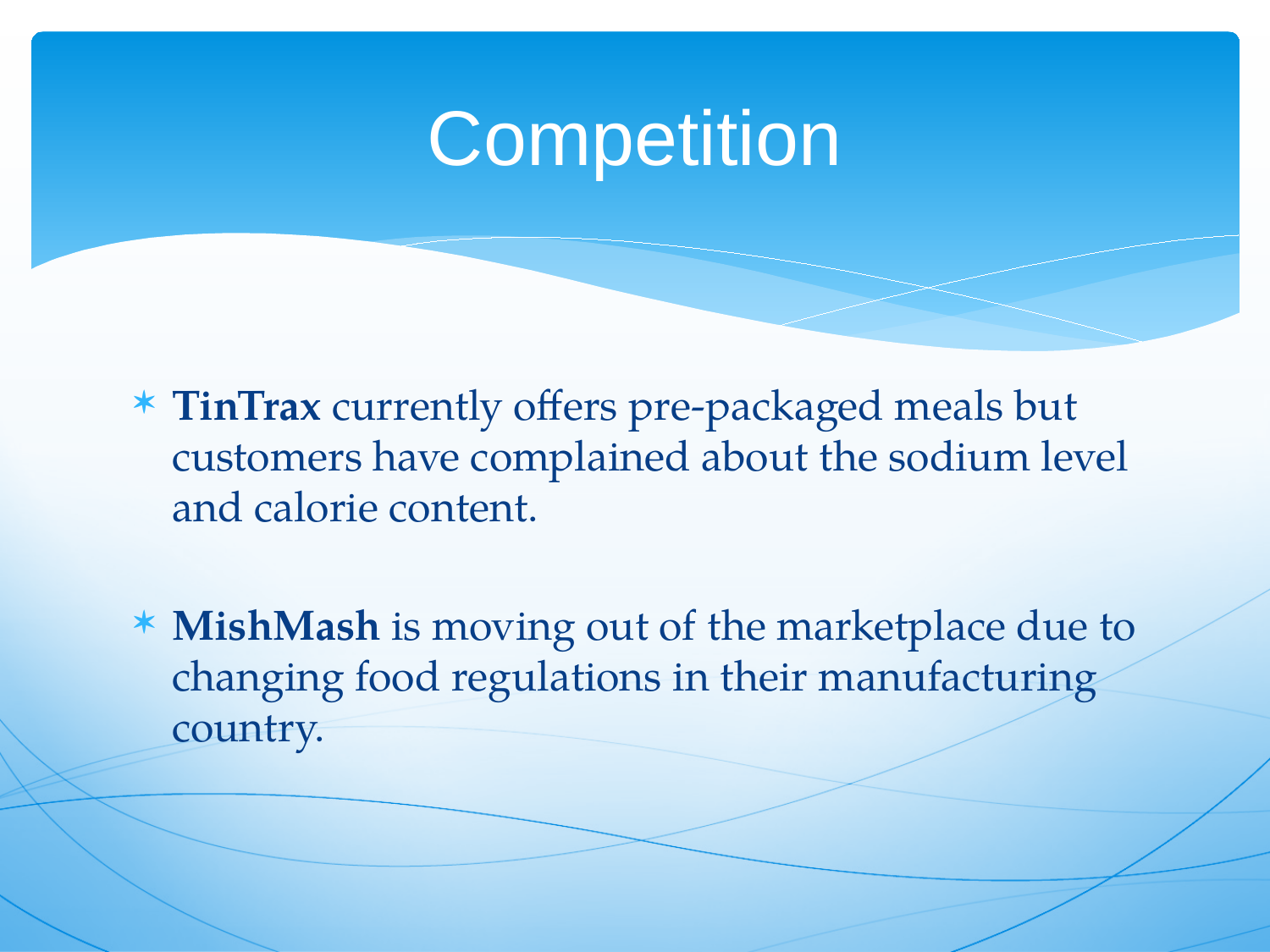

# Competition
TinTrax currently offers pre-packaged meals but customers have complained about the sodium level and calorie content.

MishMash is moving out of the marketplace due to changing food regulations in their manufacturing country.